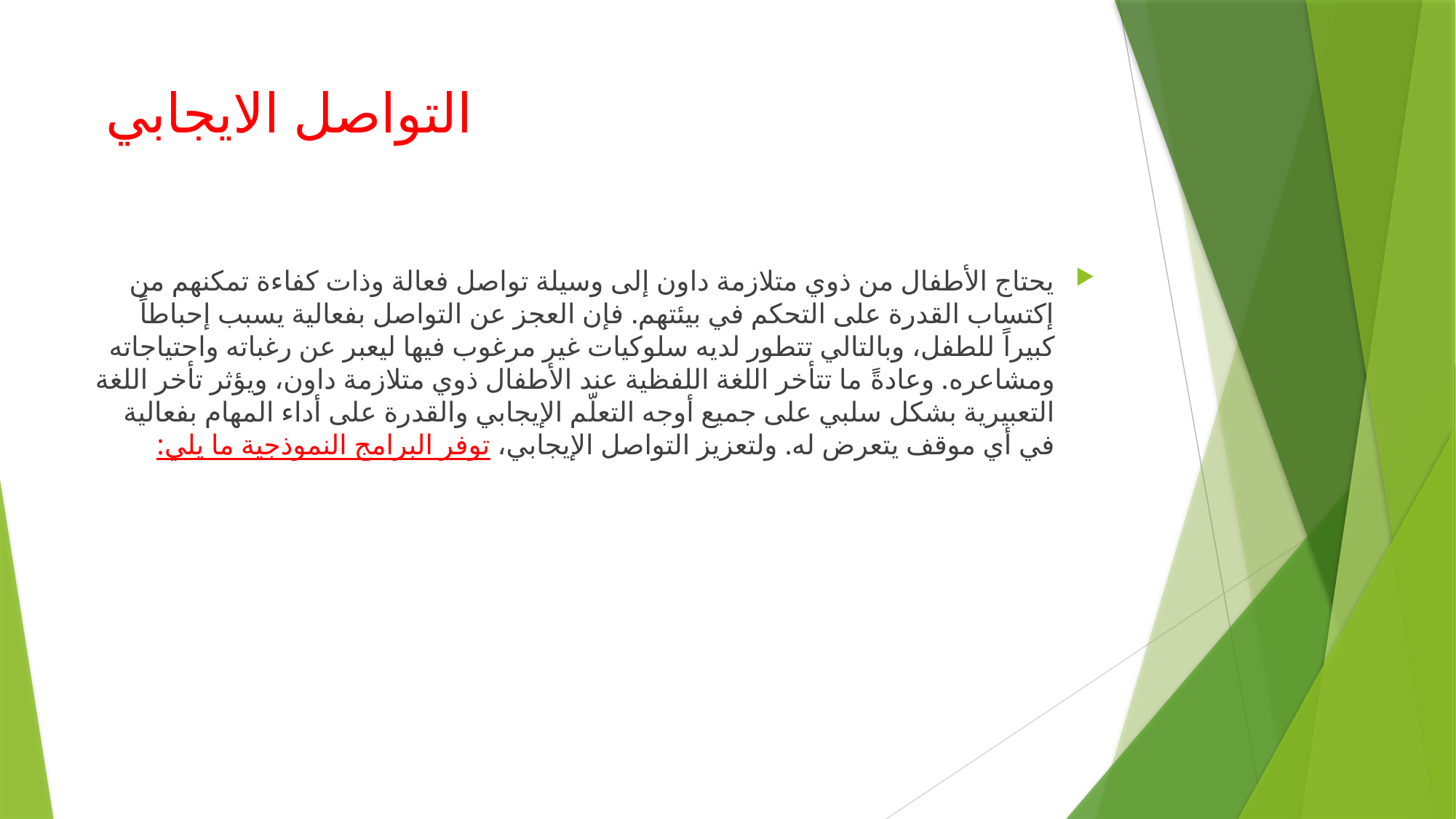

# التواصل الايجابي
يحتاج الأطفال من ذوي متلازمة داون إلى وسيلة تواصل فعالة وذات كفاءة تمكنهم من إكتساب القدرة على التحكم في بيئتهم. فإن العجز عن التواصل بفعالية يسبب إحباطاً كبيراً للطفل، وبالتالي تتطور لديه سلوكيات غير مرغوب فيها ليعبر عن رغباته واحتياجاته ومشاعره. وعادةً ما تتأخر اللغة اللفظية عند الأطفال ذوي متلازمة داون، ويؤثر تأخر اللغة التعبيرية بشكل سلبي على جميع أوجه التعلّم الإيجابي والقدرة على أداء المهام بفعالية في أي موقف يتعرض له. ولتعزيز التواصل الإيجابي، توفر البرامج النموذجية ما يلي: